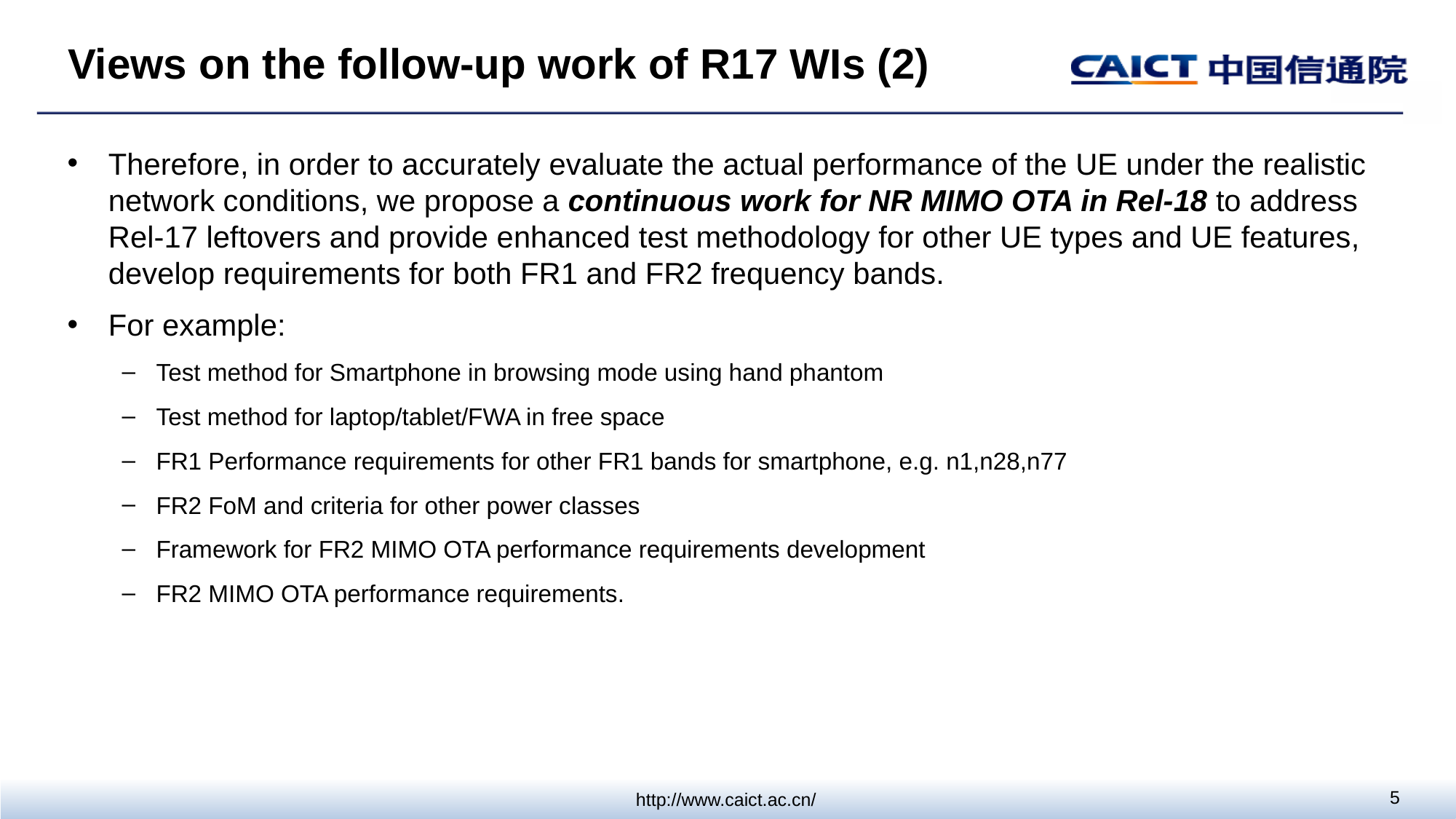

Views on the follow-up work of R17 WIs (2)

Therefore, in order to accurately evaluate the actual performance of the UE under the realistic network conditions, we propose a continuous work for NR MIMO OTA in Rel-18 to address Rel-17 leftovers and provide enhanced test methodology for other UE types and UE features, develop requirements for both FR1 and FR2 frequency bands.
For example:
Test method for Smartphone in browsing mode using hand phantom
Test method for laptop/tablet/FWA in free space
FR1 Performance requirements for other FR1 bands for smartphone, e.g. n1,n28,n77
FR2 FoM and criteria for other power classes
Framework for FR2 MIMO OTA performance requirements development
FR2 MIMO OTA performance requirements.